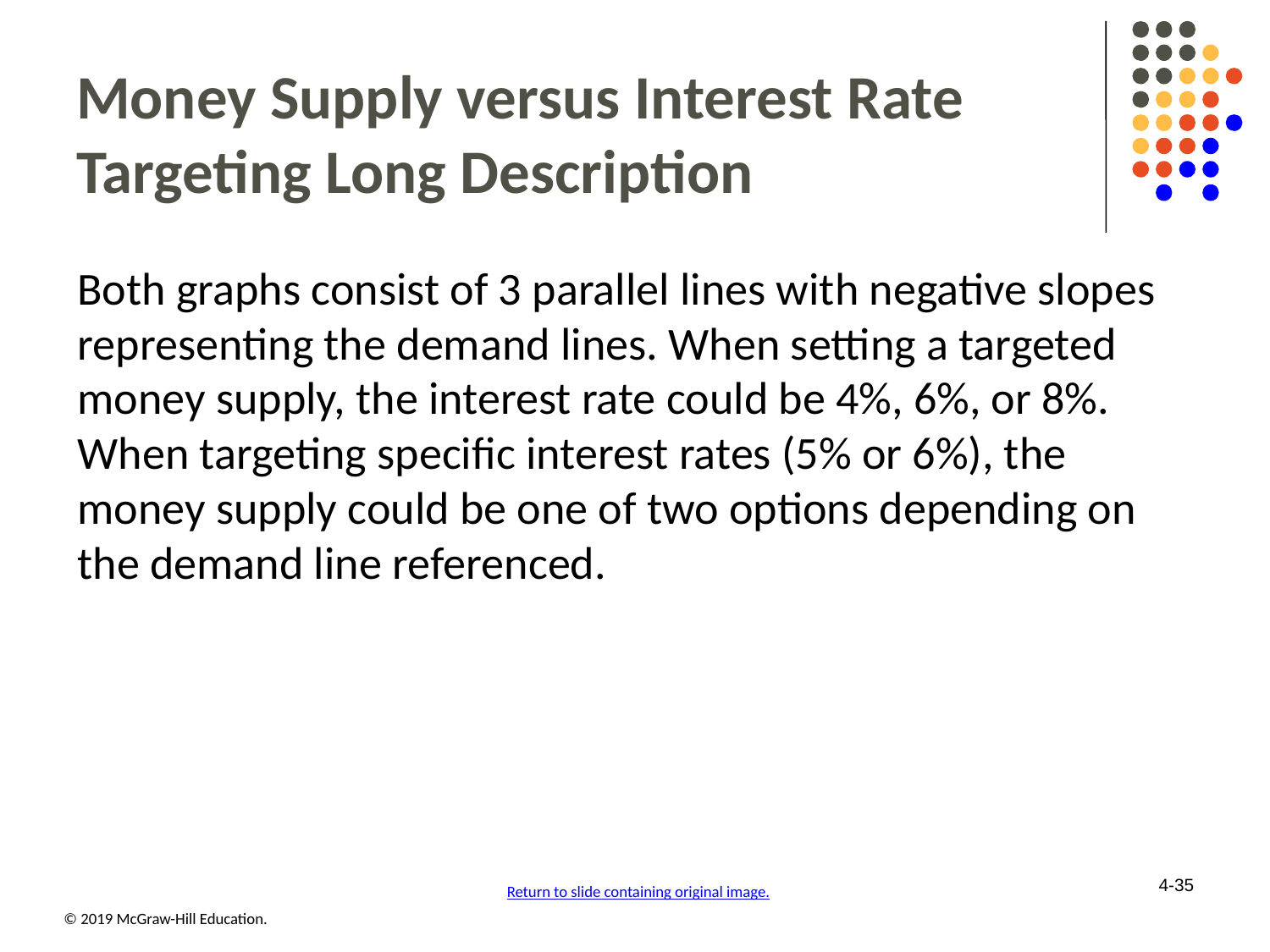

# Money Supply versus Interest Rate Targeting Long Description
Both graphs consist of 3 parallel lines with negative slopes representing the demand lines. When setting a targeted money supply, the interest rate could be 4%, 6%, or 8%. When targeting specific interest rates (5% or 6%), the money supply could be one of two options depending on the demand line referenced.
4-35
Return to slide containing original image.